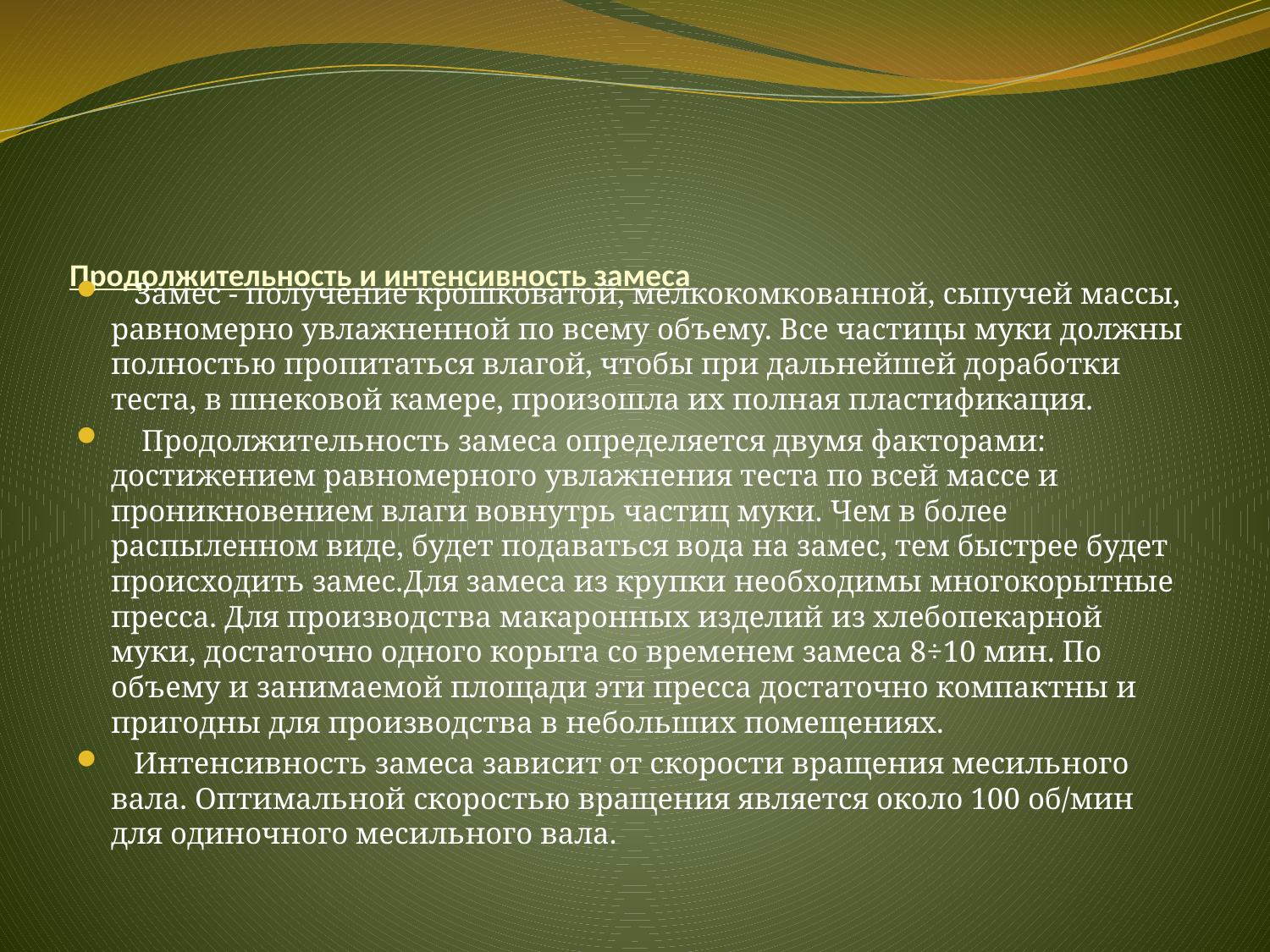

# Продолжительность и интенсивность замеса
   Замес - получение крошковатой, мелкокомкованной, сыпучей массы, равномерно увлажненной по всему объему. Все частицы муки должны полностью пропитаться влагой, чтобы при дальнейшей доработки теста, в шнековой камере, произошла их полная пластификация.
    Продолжительность замеса определяется двумя факторами: достижением равномерного увлажнения теста по всей массе и проникновением влаги вовнутрь частиц муки. Чем в более распыленном виде, будет подаваться вода на замес, тем быстрее будет происходить замес.Для замеса из крупки необходимы многокорытные пресса. Для производства макаронных изделий из хлебопекарной муки, достаточно одного корыта со временем замеса 8÷10 мин. По объему и занимаемой площади эти пресса достаточно компактны и пригодны для производства в небольших помещениях.
   Интенсивность замеса зависит от скорости вращения месильного вала. Оптимальной скоростью вращения является около 100 об/мин для одиночного месильного вала.